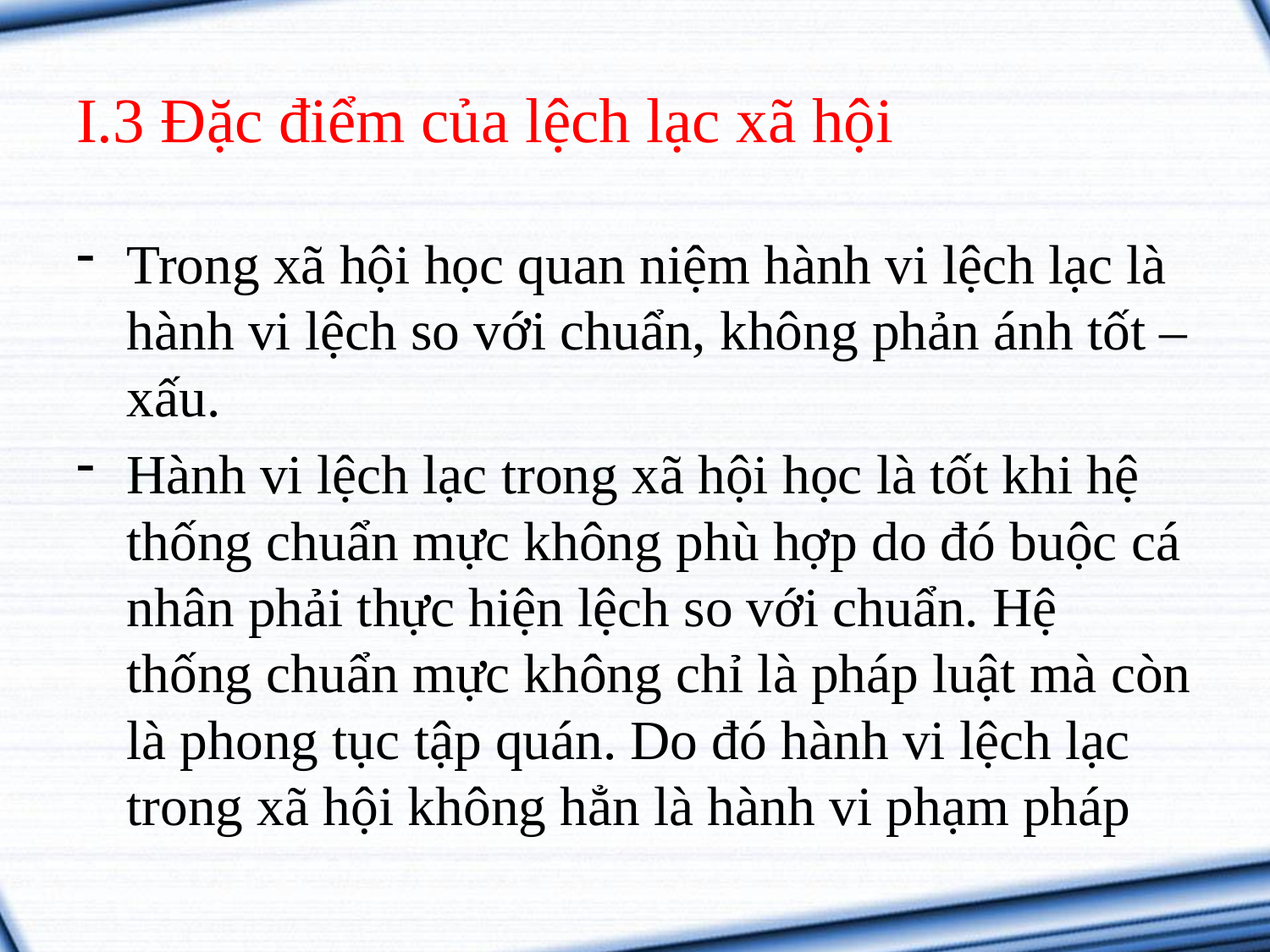

# I.3 Đặc điểm của lệch lạc xã hội
Trong xã hội học quan niệm hành vi lệch lạc là hành vi lệch so với chuẩn, không phản ánh tốt – xấu.
Hành vi lệch lạc trong xã hội học là tốt khi hệ thống chuẩn mực không phù hợp do đó buộc cá nhân phải thực hiện lệch so với chuẩn. Hệ thống chuẩn mực không chỉ là pháp luật mà còn là phong tục tập quán. Do đó hành vi lệch lạc trong xã hội không hẳn là hành vi phạm pháp